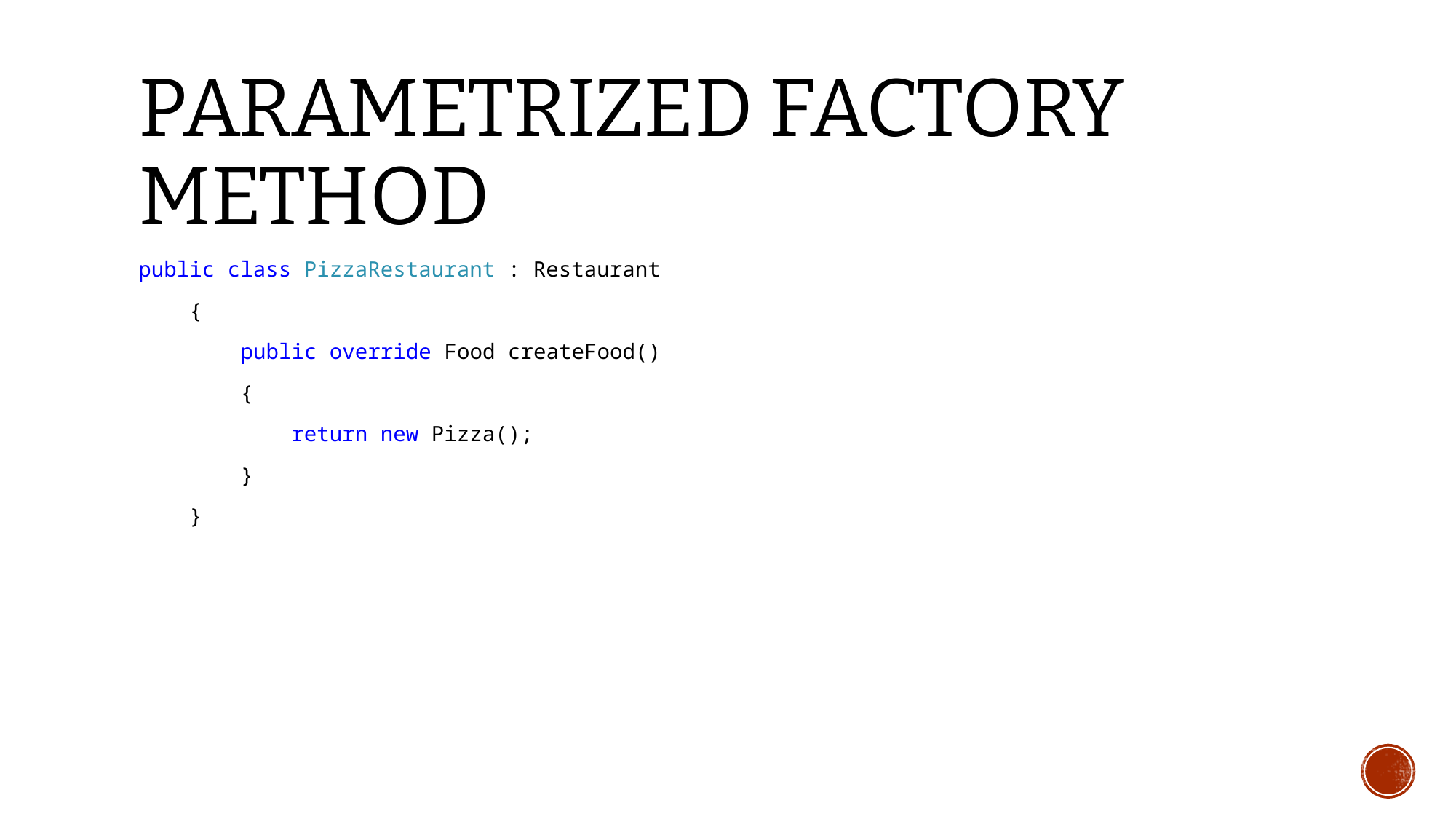

# Parametrized Factory Method
public class PizzaRestaurant : Restaurant
    {
        public override Food createFood()
        {
            return new Pizza();
        }
    }